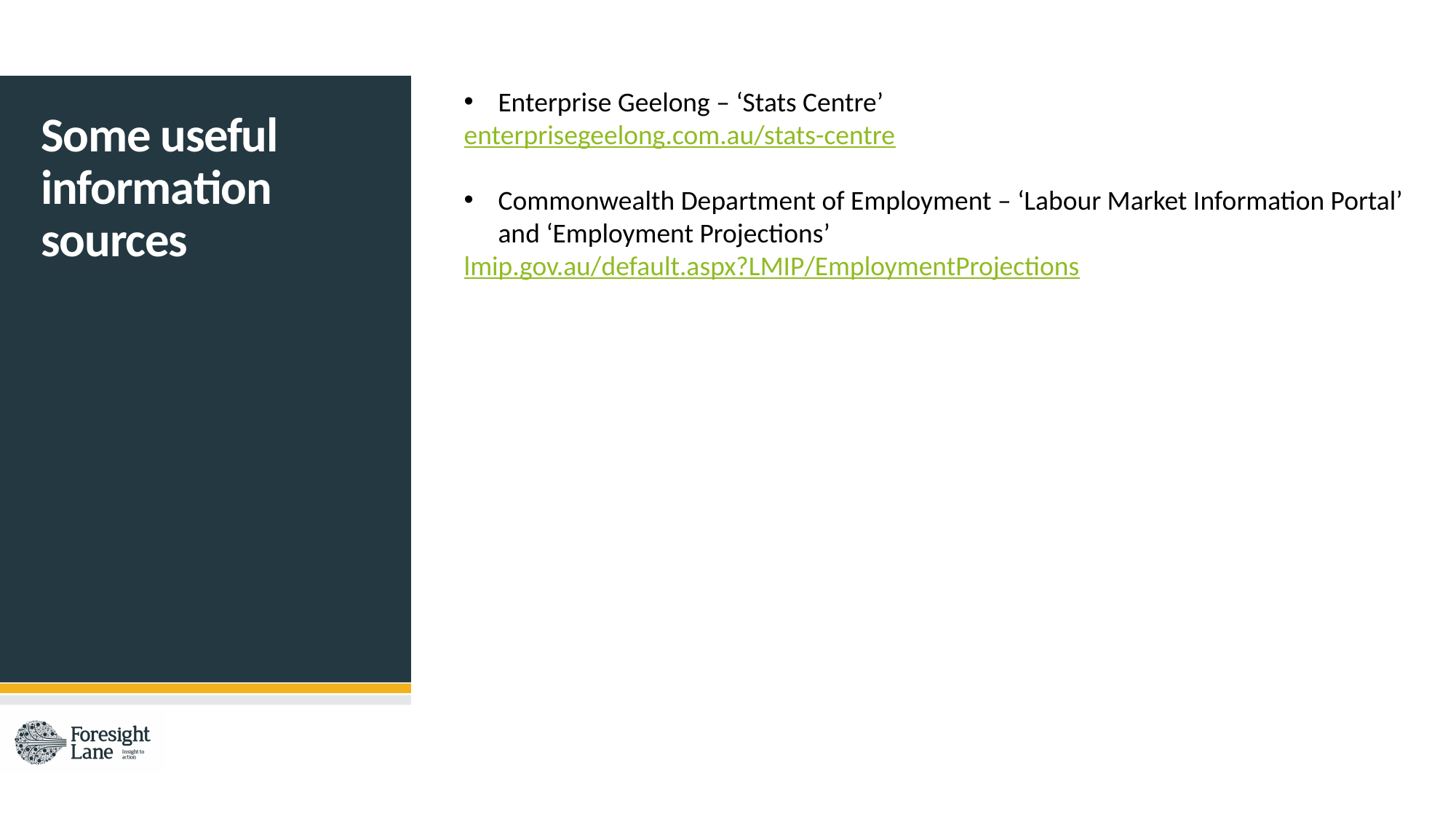

Enterprise Geelong – ‘Stats Centre’
enterprisegeelong.com.au/stats-centre

Commonwealth Department of Employment – ‘Labour Market Information Portal’ and ‘Employment Projections’
lmip.gov.au/default.aspx?LMIP/EmploymentProjections
# Some useful information sources